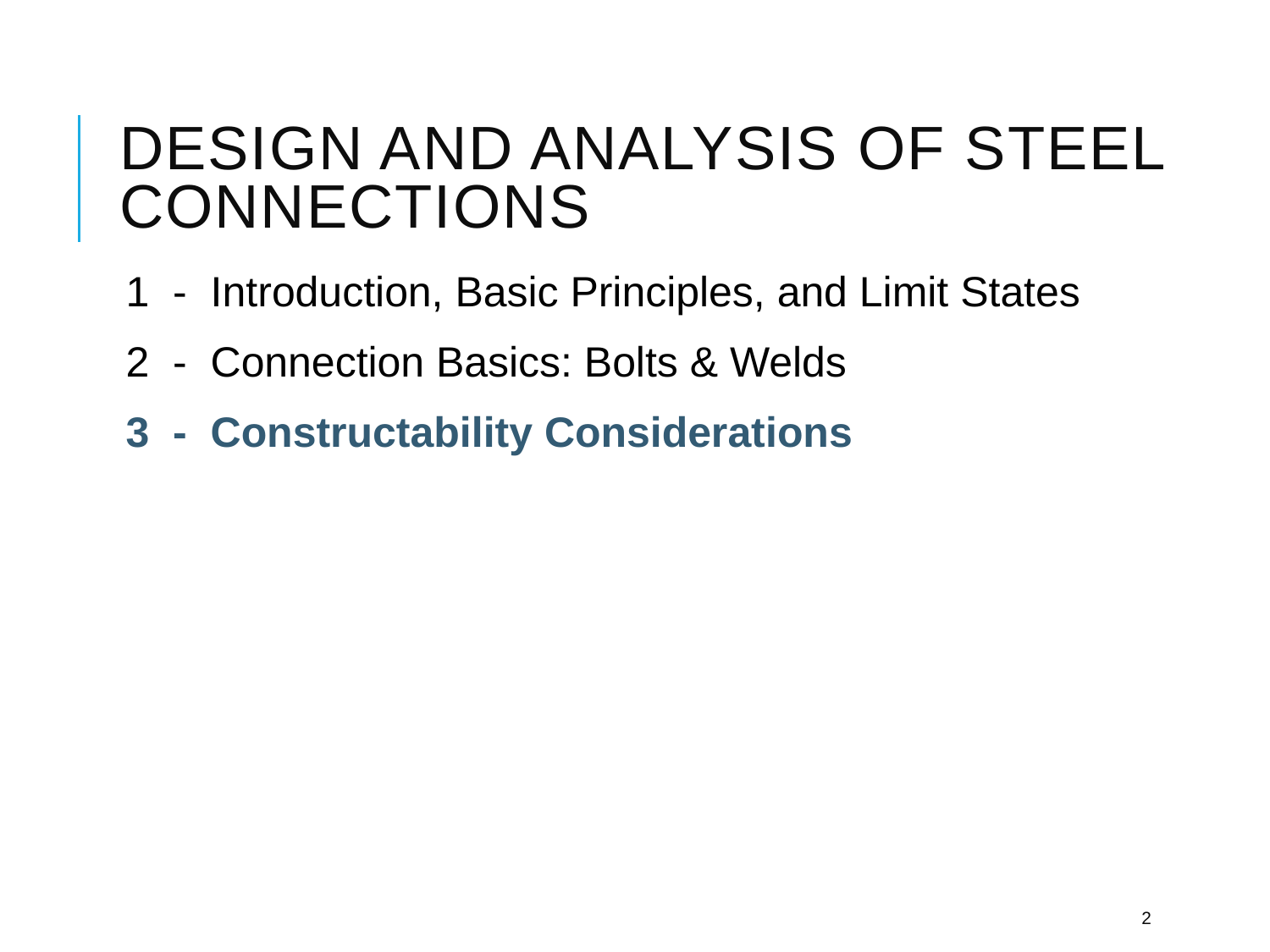

# Design and analysis of steel connections
1  -  Introduction, Basic Principles, and Limit States
2  -  Connection Basics: Bolts & Welds
3  -  Constructability Considerations

2